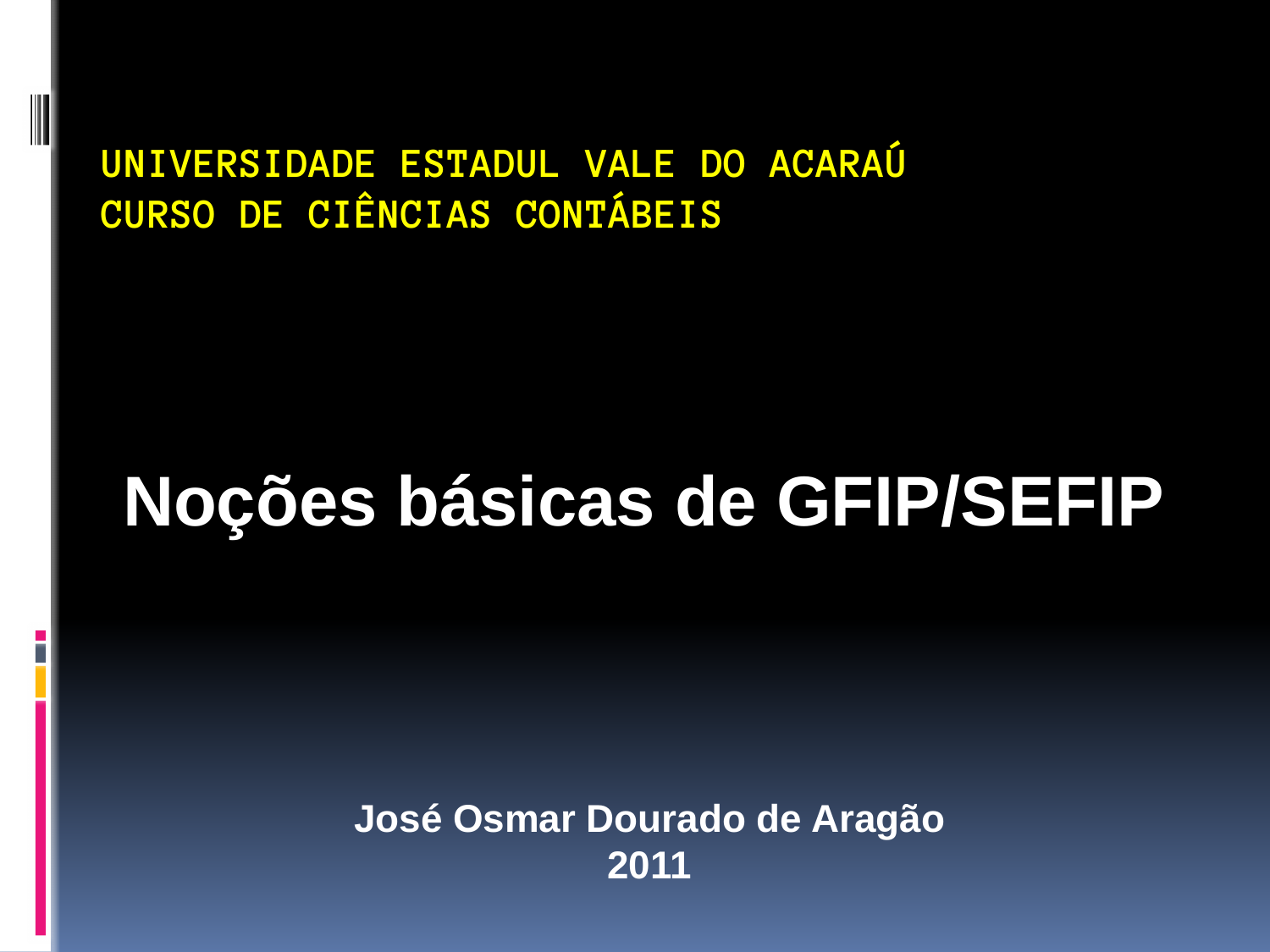

# UNIVERSIDADE ESTADUL VALE DO ACARAÚ CURSO DE CIÊNCIAS CONTÁBEIS
Noções básicas de GFIP/SEFIP

José Osmar Dourado de Aragão
2011